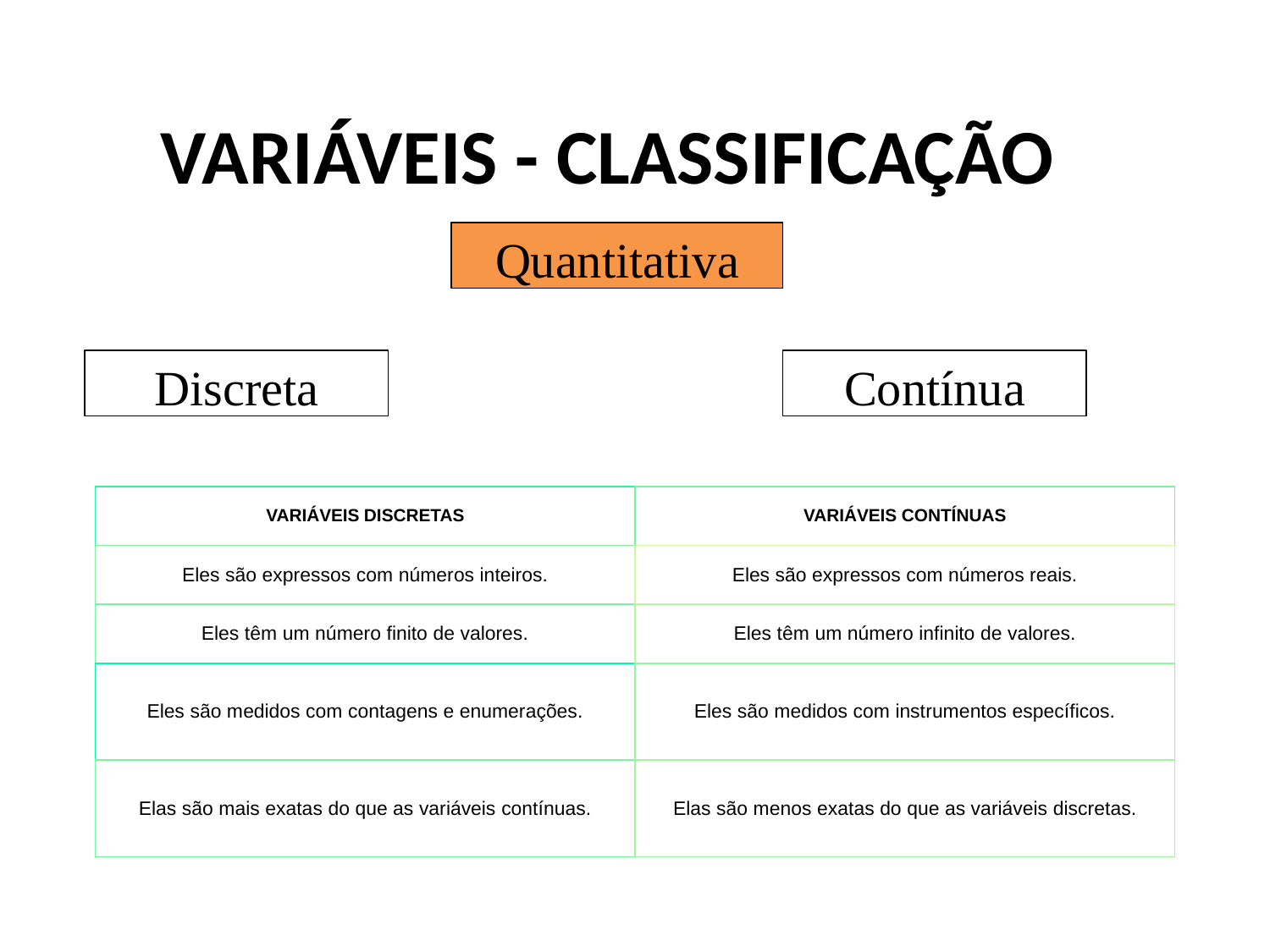

# VARIÁVEIS - CLASSIFICAÇÃO
Quantitativa
Discreta
Contínua
| VARIÁVEIS ​​DISCRETAS | VARIÁVEIS ​​CONTÍNUAS |
| --- | --- |
| Eles são expressos com números inteiros. | Eles são expressos com números reais. |
| Eles têm um número finito de valores. | Eles têm um número infinito de valores. |
| Eles são medidos com contagens e enumerações. | Eles são medidos com instrumentos específicos. |
| Elas são mais exatas do que as variáveis ​​contínuas. | Elas são menos exatas do que as variáveis ​​discretas. |